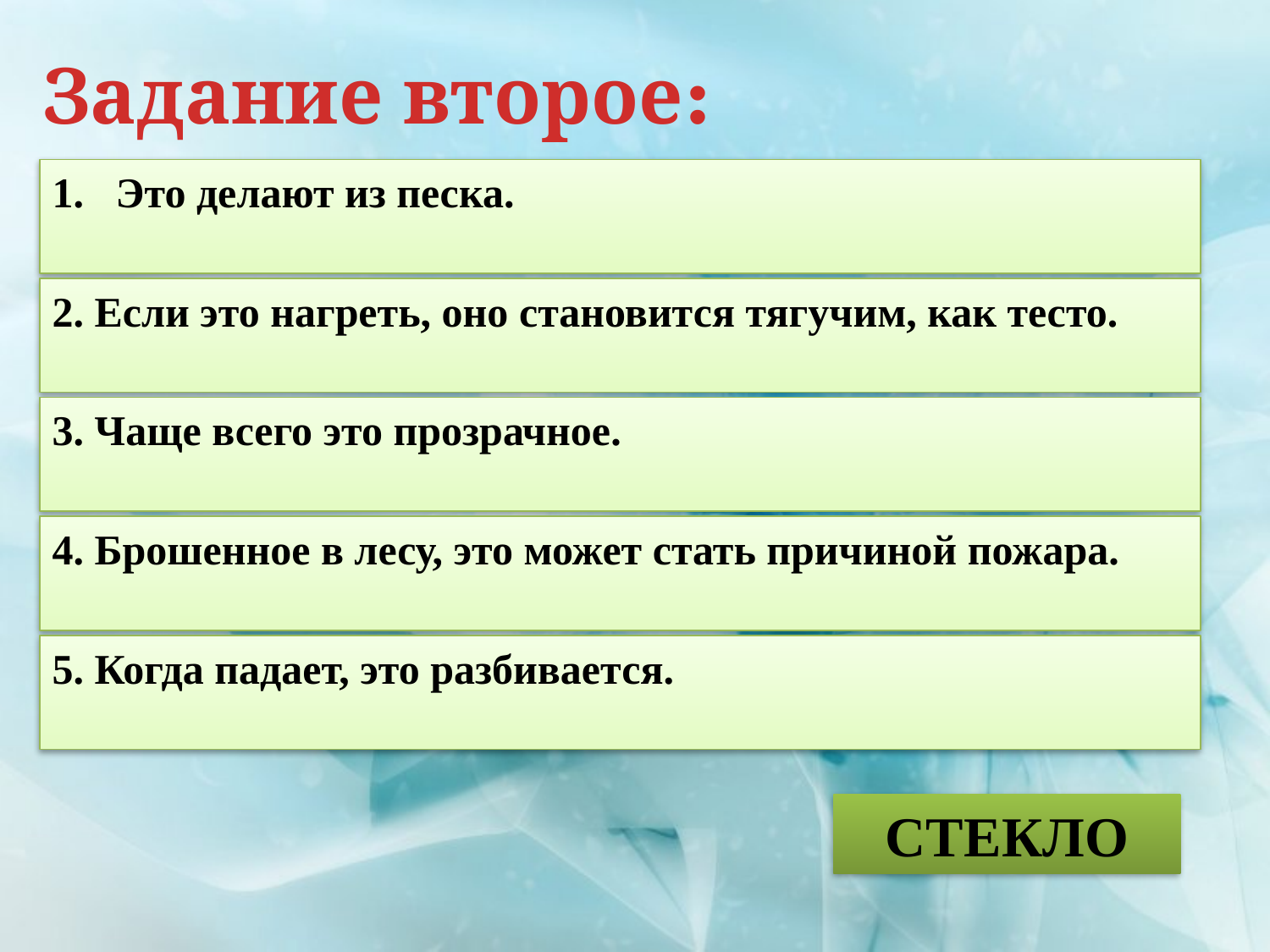

Задание второе:
Это делают из песка.

2. Если это нагреть, оно становится тягучим, как тесто.

3. Чаще всего это прозрачное.

4. Брошенное в лесу, это может стать причиной пожара.

5. Когда падает, это разбивается.

СТЕКЛО